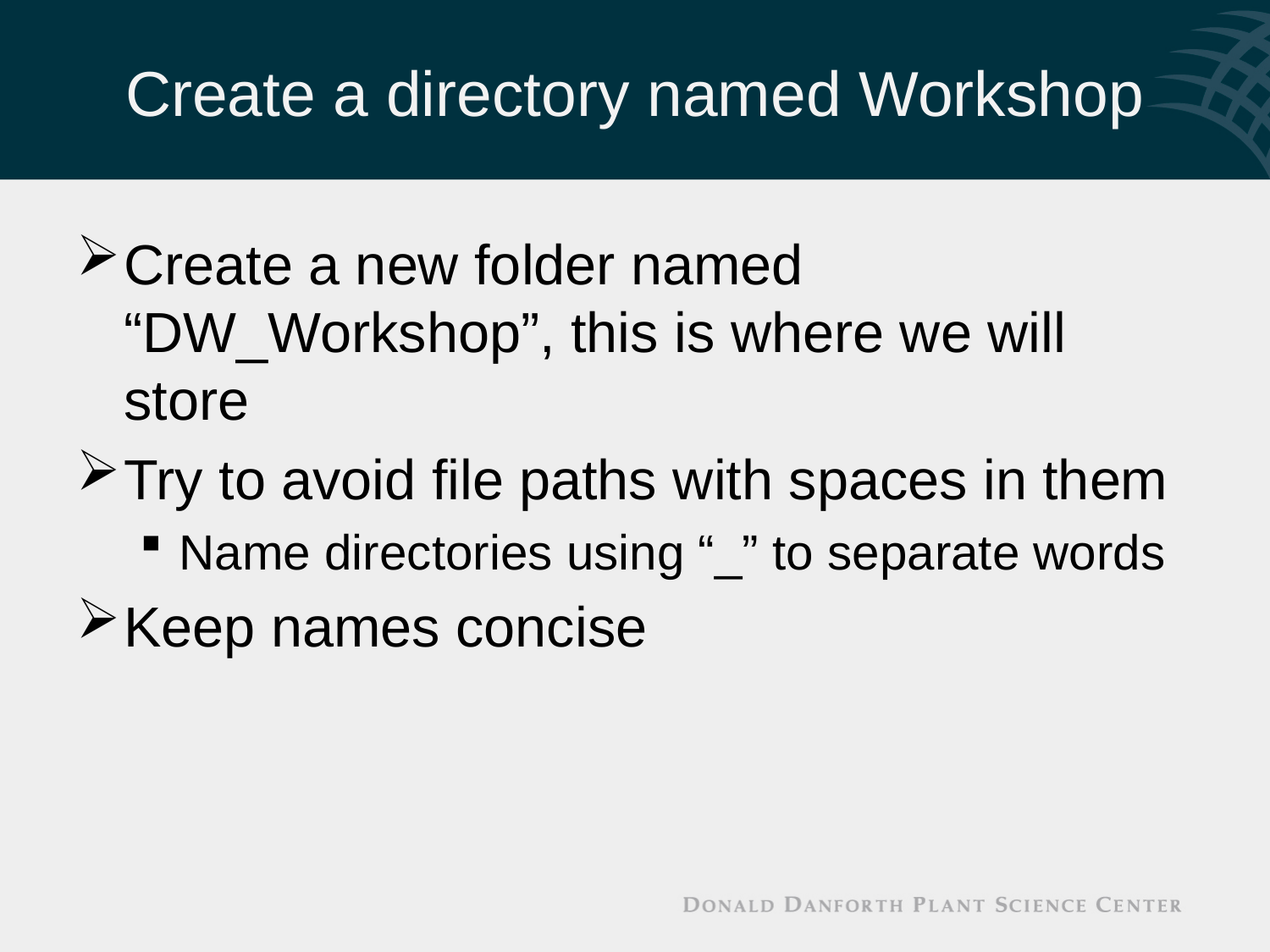

# Create a directory named Workshop
Create a new folder named “DW_Workshop”, this is where we will store
Try to avoid file paths with spaces in them
Name directories using “_” to separate words
Keep names concise